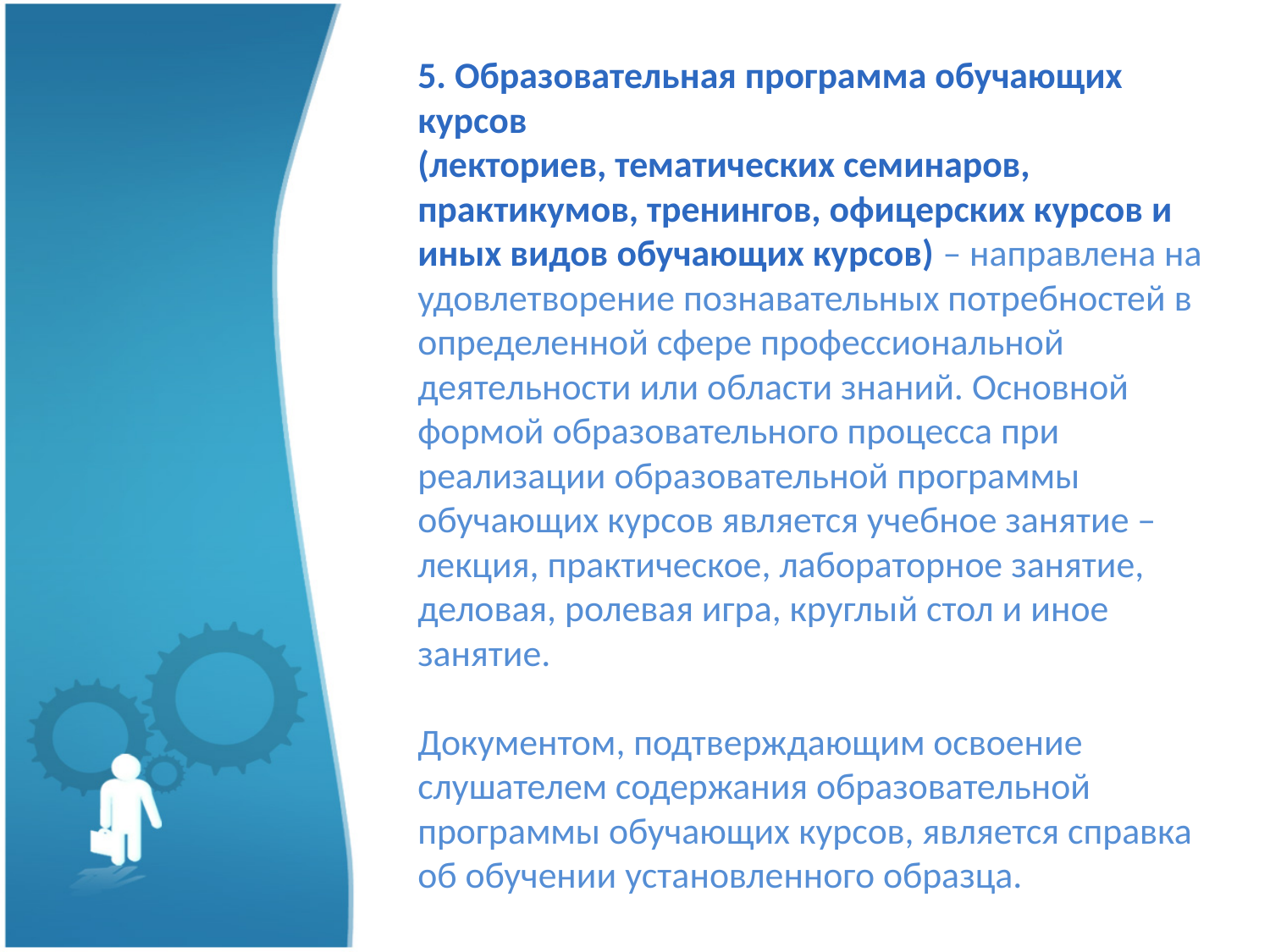

5. Образовательная программа обучающих курсов
(лекториев, тематических семинаров, практикумов, тренингов, офицерских курсов и иных видов обучающих курсов) – направлена на удовлетворение познавательных потребностей в определенной сфере профессиональной деятельности или области знаний. Основной формой образовательного процесса при реализации образовательной программы обучающих курсов является учебное занятие – лекция, практическое, лабораторное занятие, деловая, ролевая игра, круглый стол и иное занятие.
Документом, подтверждающим освоение слушателем содержания образовательной программы обучающих курсов, является справка об обучении установленного образца.